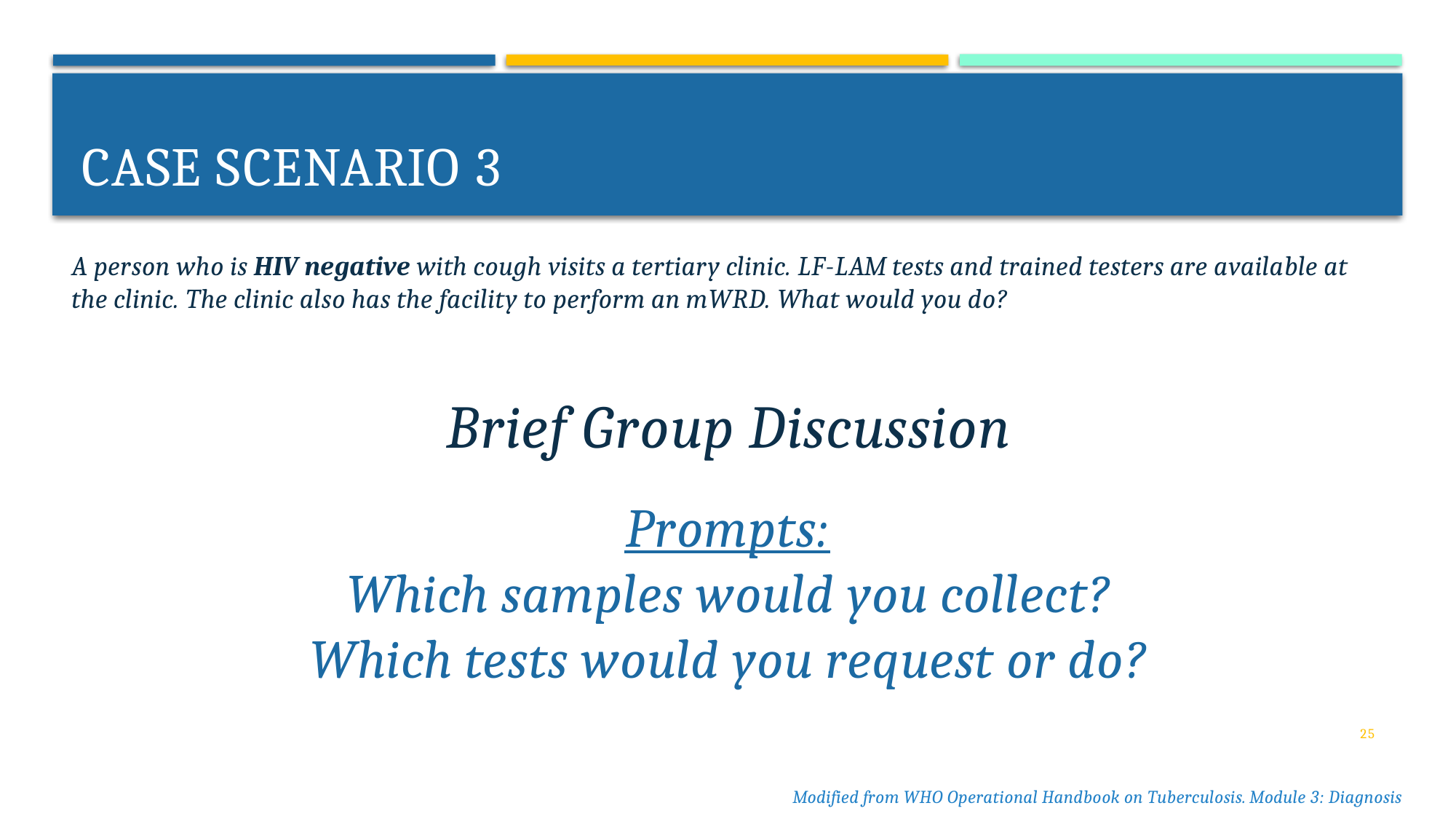

# Case scenario 3
A person who is HIV negative with cough visits a tertiary clinic. LF-LAM tests and trained testers are available at the clinic. The clinic also has the facility to perform an mWRD. What would you do?

Brief Group Discussion

Prompts:
Which samples would you collect?
Which tests would you request or do?
25
Modified from WHO Operational Handbook on Tuberculosis. Module 3: Diagnosis